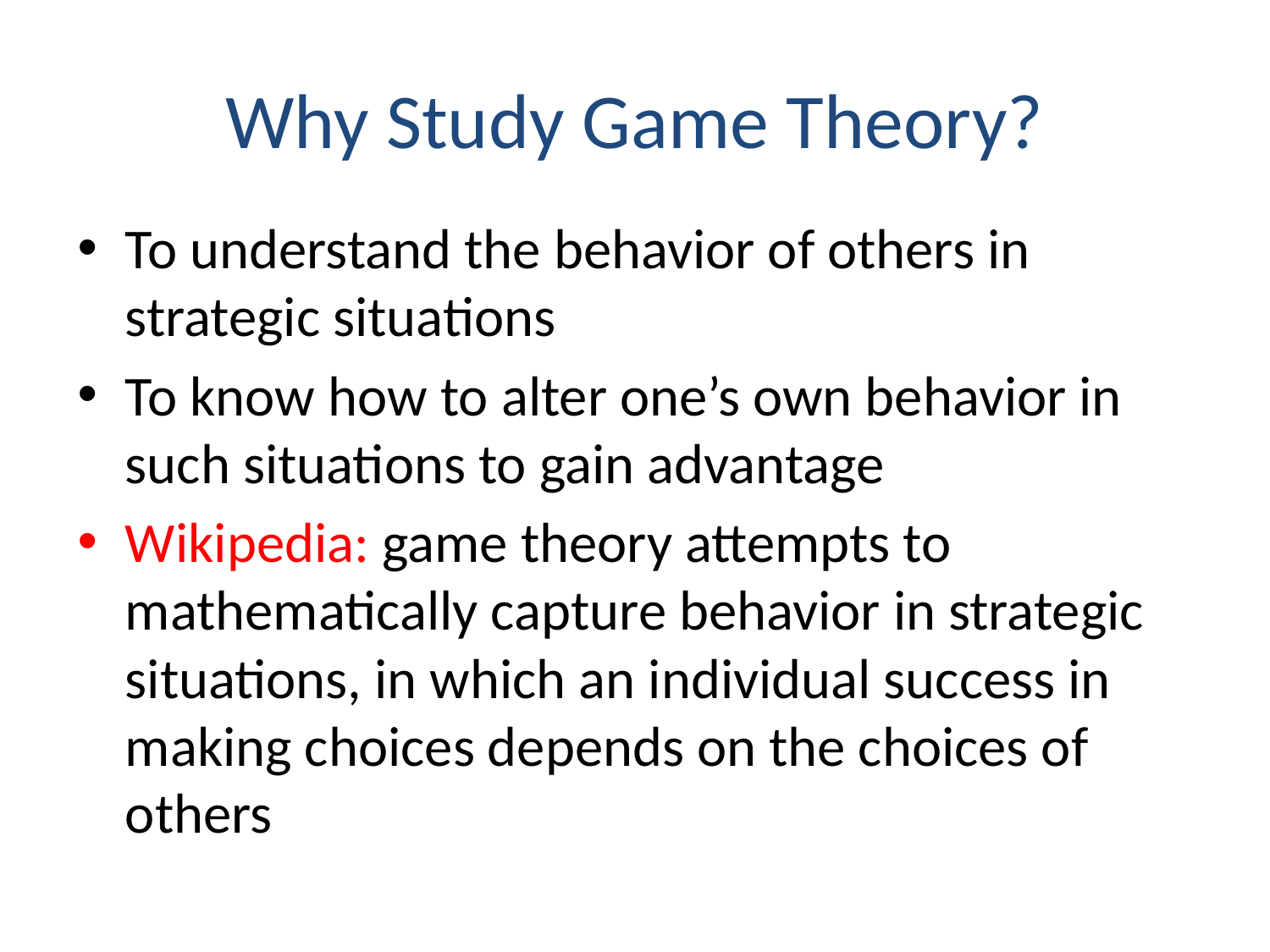

# Why Study Game Theory?
To understand the behavior of others in strategic situations
To know how to alter one’s own behavior in such situations to gain advantage
Wikipedia: game theory attempts to mathematically capture behavior in strategic situations, in which an individual success in making choices depends on the choices of others